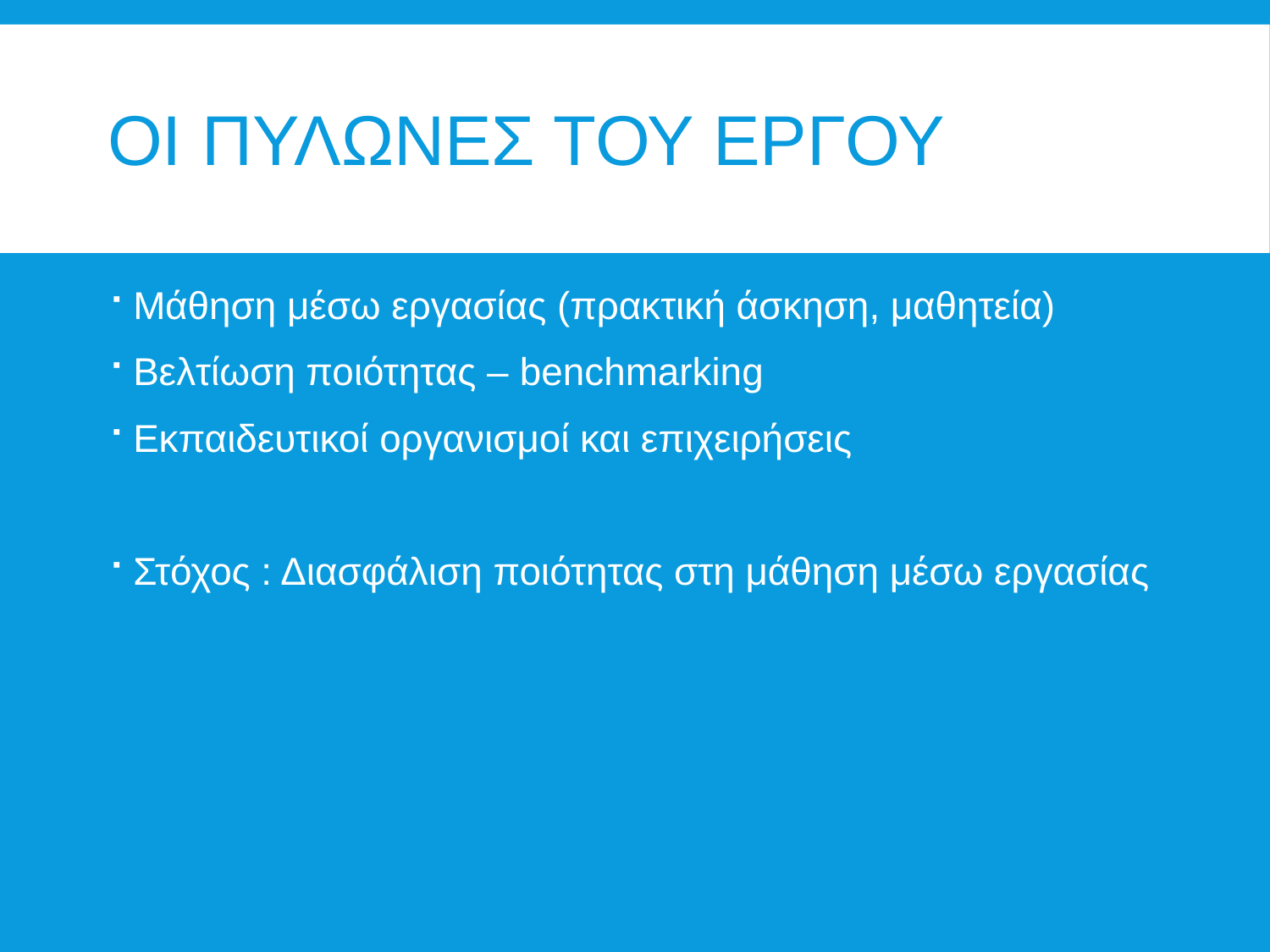

# Οι πυλωνεσ του εργου
Μάθηση μέσω εργασίας (πρακτική άσκηση, μαθητεία)
Βελτίωση ποιότητας – benchmarking
Εκπαιδευτικοί οργανισμοί και επιχειρήσεις

Στόχος : Διασφάλιση ποιότητας στη μάθηση μέσω εργασίας